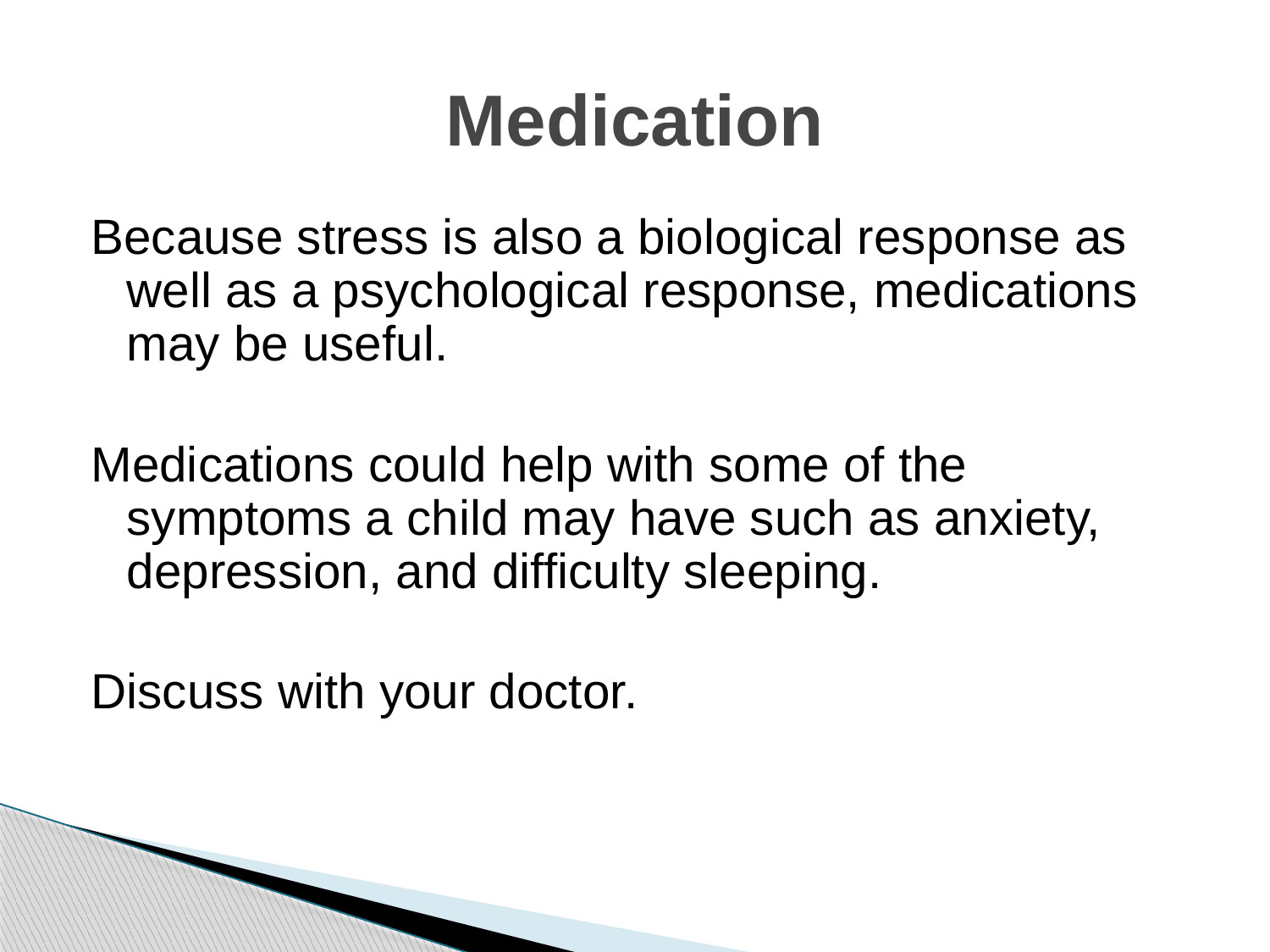

# Medication
Because stress is also a biological response as well as a psychological response, medications may be useful.

Medications could help with some of the symptoms a child may have such as anxiety, depression, and difficulty sleeping.

Discuss with your doctor.